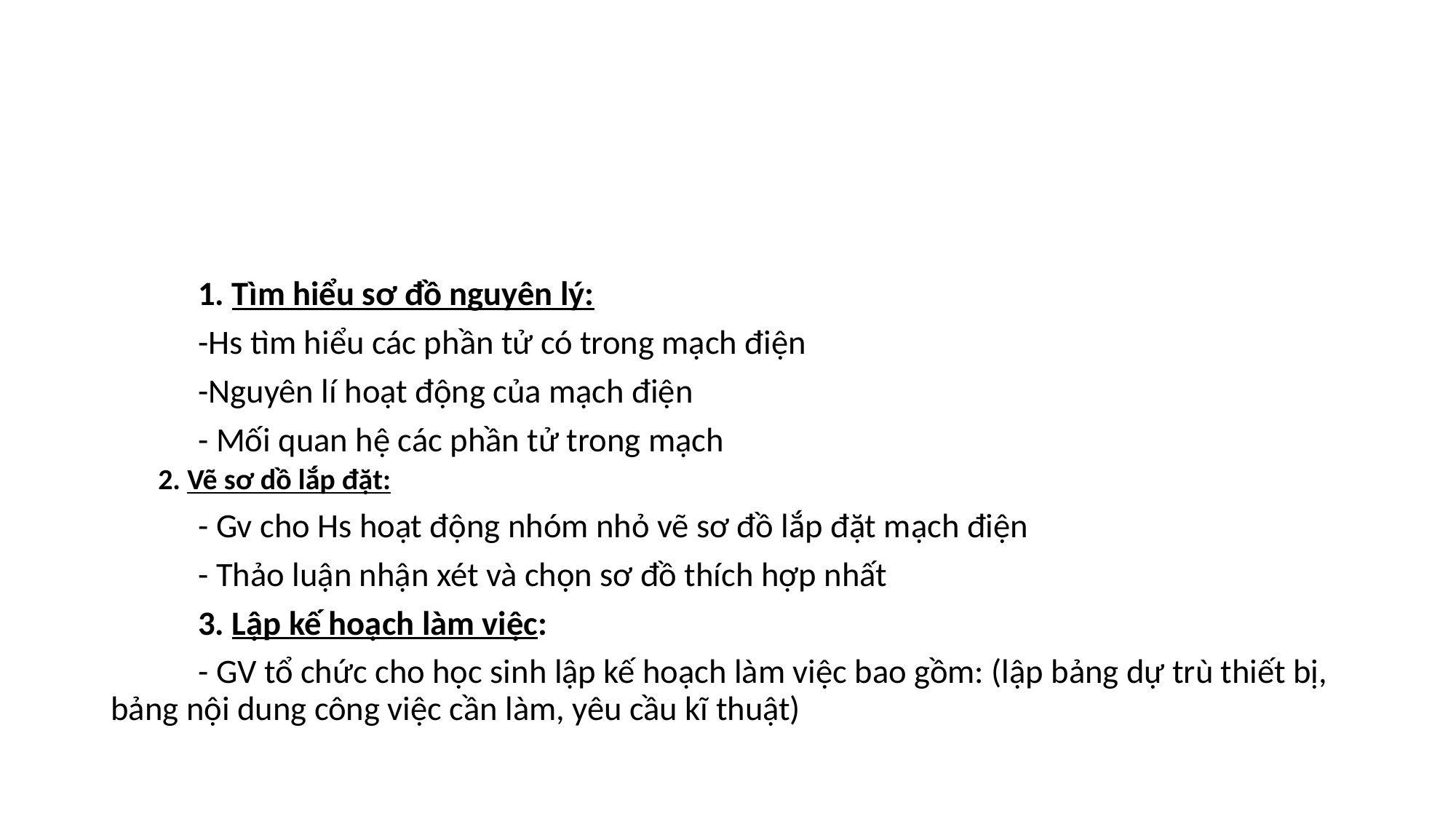

1. Tìm hiểu sơ đồ nguyên lý:
	-Hs tìm hiểu các phần tử có trong mạch điện
	-Nguyên lí hoạt động của mạch điện
	- Mối quan hệ các phần tử trong mạch
	2. Vẽ sơ dồ lắp đặt:
	- Gv cho Hs hoạt động nhóm nhỏ vẽ sơ đồ lắp đặt mạch điện
	- Thảo luận nhận xét và chọn sơ đồ thích hợp nhất
	3. Lập kế hoạch làm việc:
	- GV tổ chức cho học sinh lập kế hoạch làm việc bao gồm: (lập bảng dự trù thiết bị, bảng nội dung công việc cần làm, yêu cầu kĩ thuật)